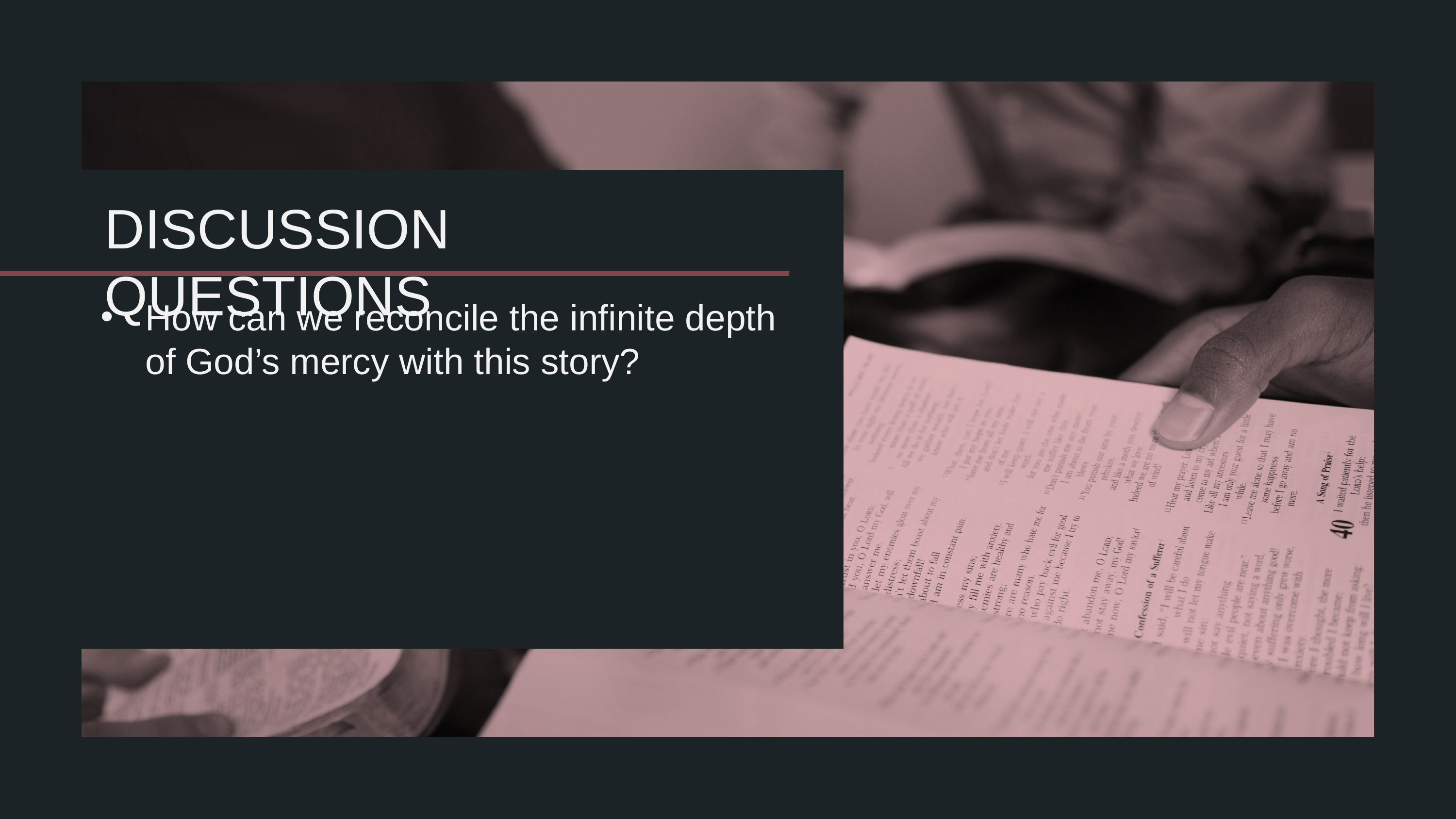

How can we reconcile the infinite depth of God’s mercy with this story?